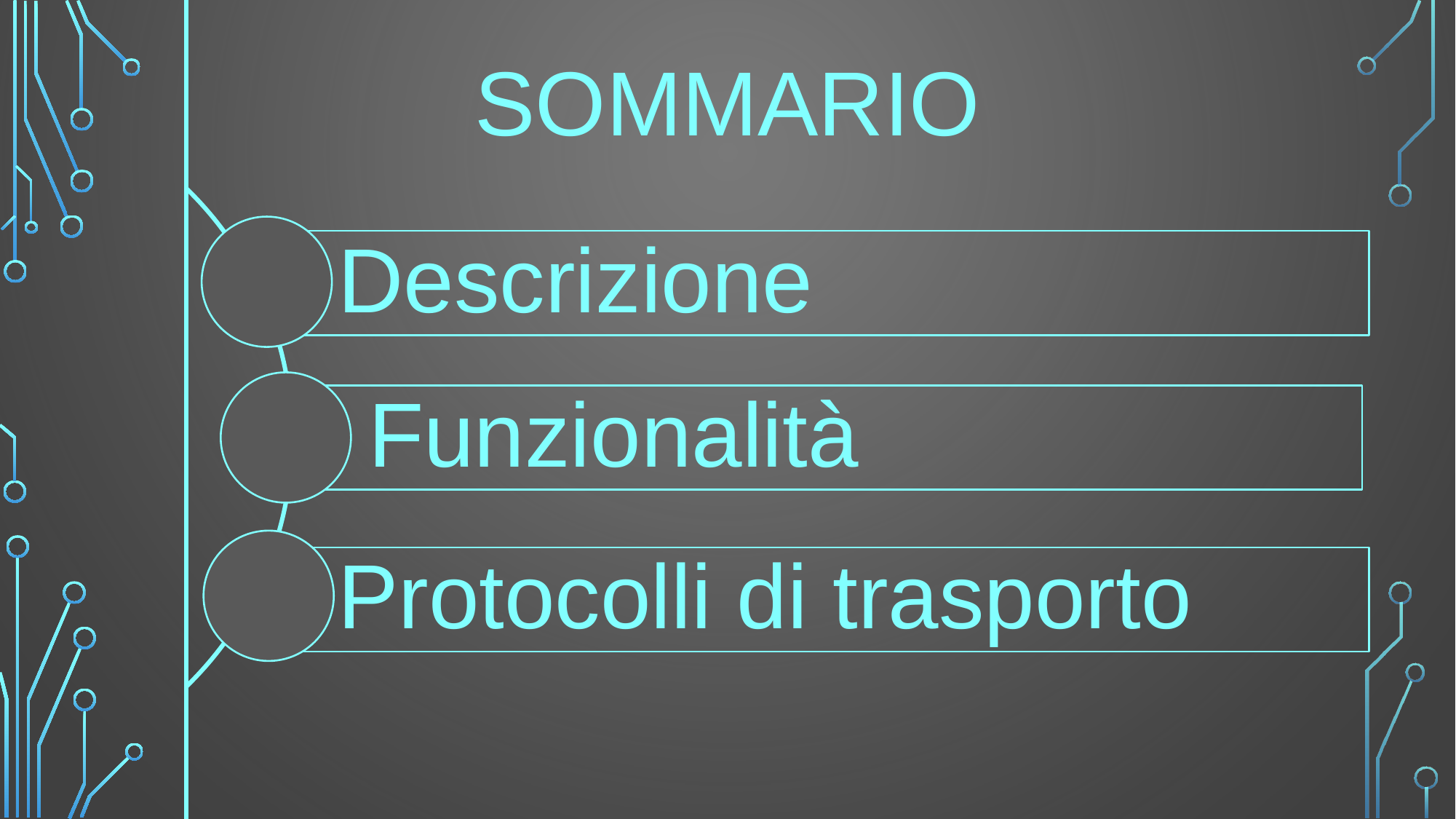

# Sommario
Descrizione
Funzionalità
Protocolli di trasporto